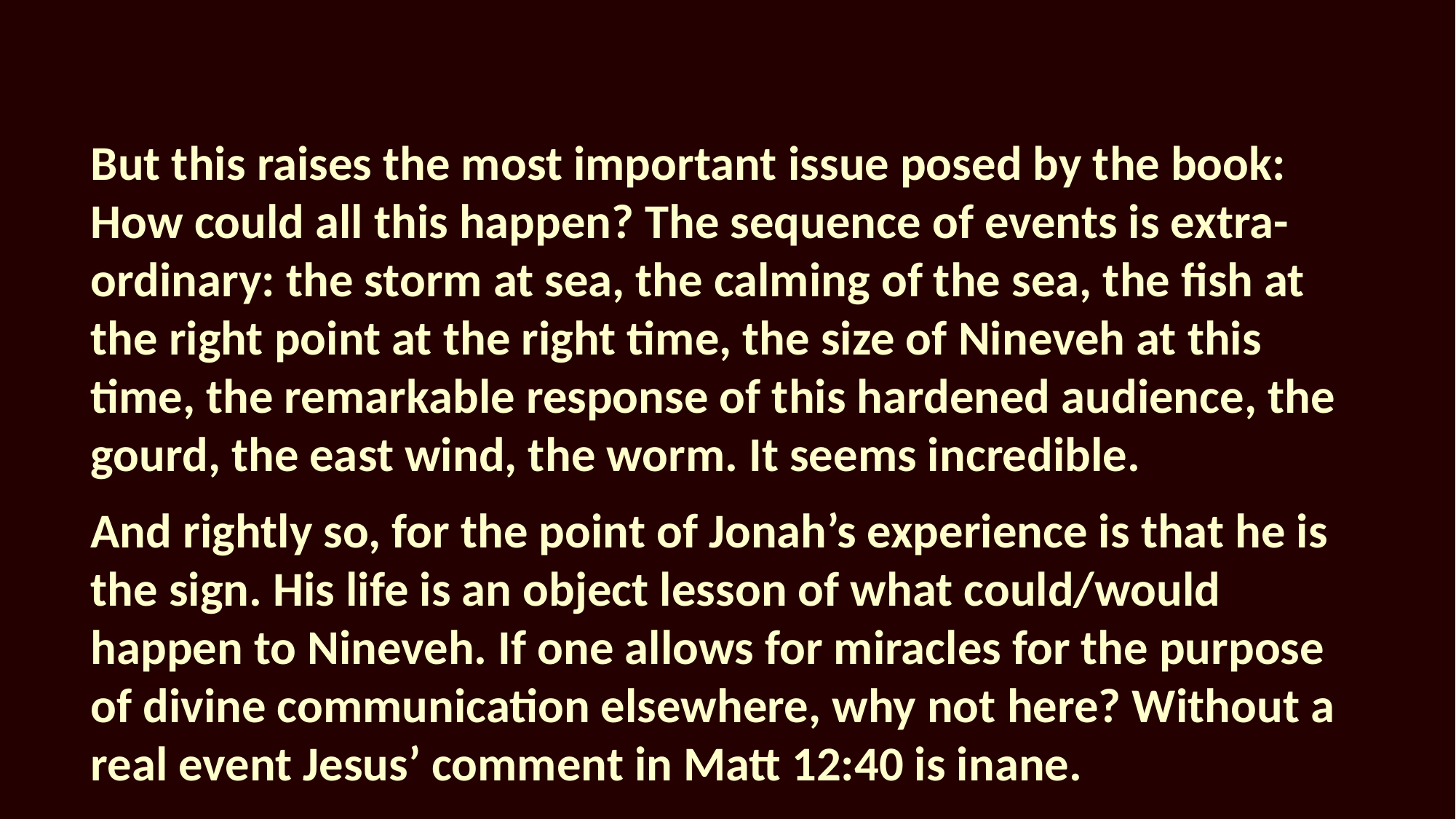

But this raises the most important issue posed by the book: How could all this happen? The sequence of events is extra-ordinary: the storm at sea, the calming of the sea, the fish at the right point at the right time, the size of Nineveh at this time, the remarkable response of this hardened audience, the gourd, the east wind, the worm. It seems incredible.
And rightly so, for the point of Jonah’s experience is that he is the sign. His life is an object lesson of what could/would happen to Nineveh. If one allows for miracles for the purpose of divine communication elsewhere, why not here? Without a real event Jesus’ comment in Matt 12:40 is inane.